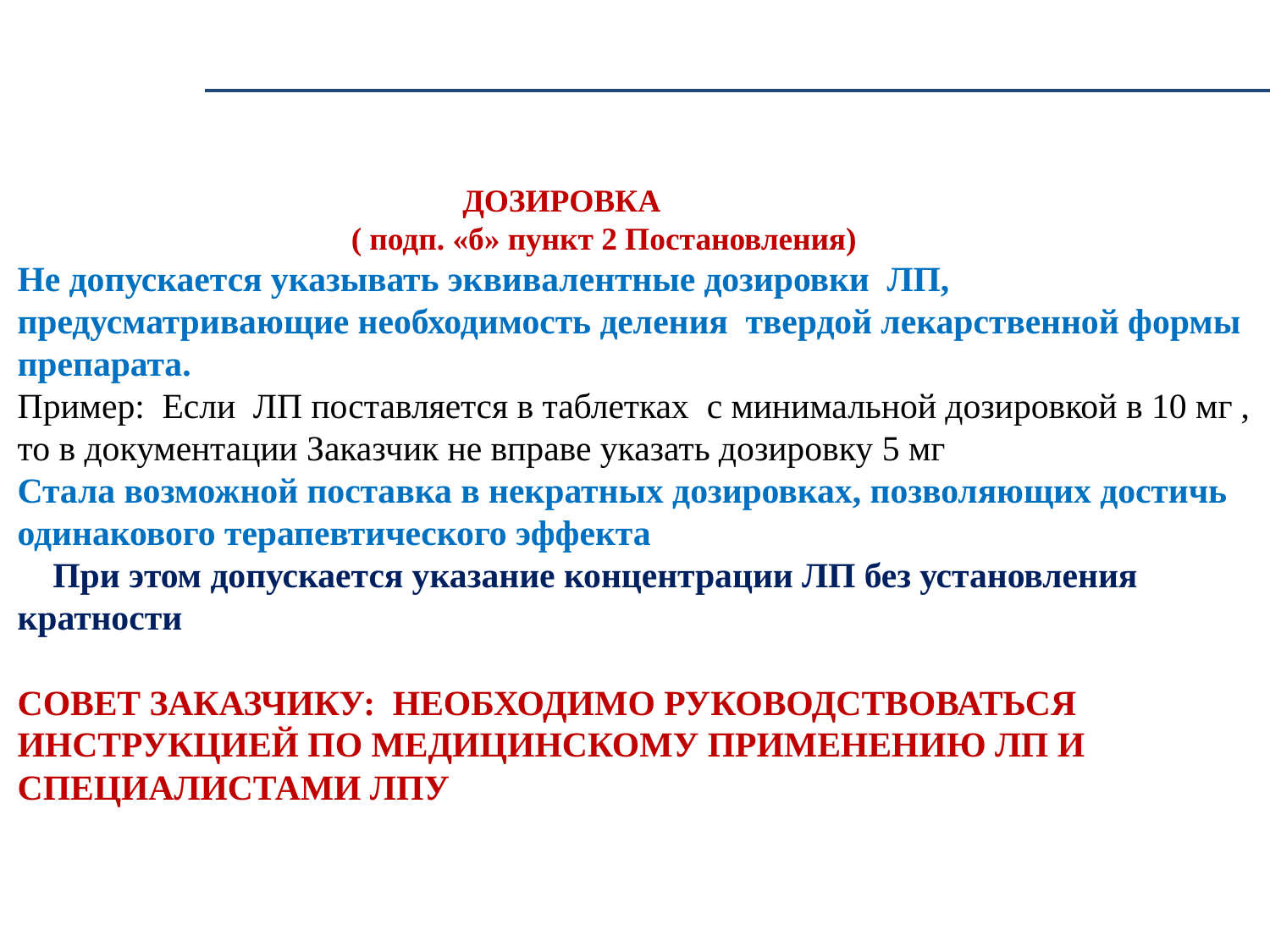

ДОЗИРОВКА
                                          ( подп. «б» пункт 2 Постановления)
Не допускается указывать эквивалентные дозировки  ЛП, предусматривающие необходимость деления  твердой лекарственной формы  препарата.
Пример:  Если  ЛП поставляется в таблетках  с минимальной дозировкой в 10 мг , то в документации Заказчик не вправе указать дозировку 5 мг
Стала возможной поставка в некратных дозировках, позволяющих достичь одинакового терапевтического эффекта
    При этом допускается указание концентрации ЛП без установления кратности

СОВЕТ ЗАКАЗЧИКУ:  НЕОБХОДИМО РУКОВОДСТВОВАТЬСЯ ИНСТРУКЦИЕЙ ПО МЕДИЦИНСКОМУ ПРИМЕНЕНИЮ ЛП И СПЕЦИАЛИСТАМИ ЛПУ